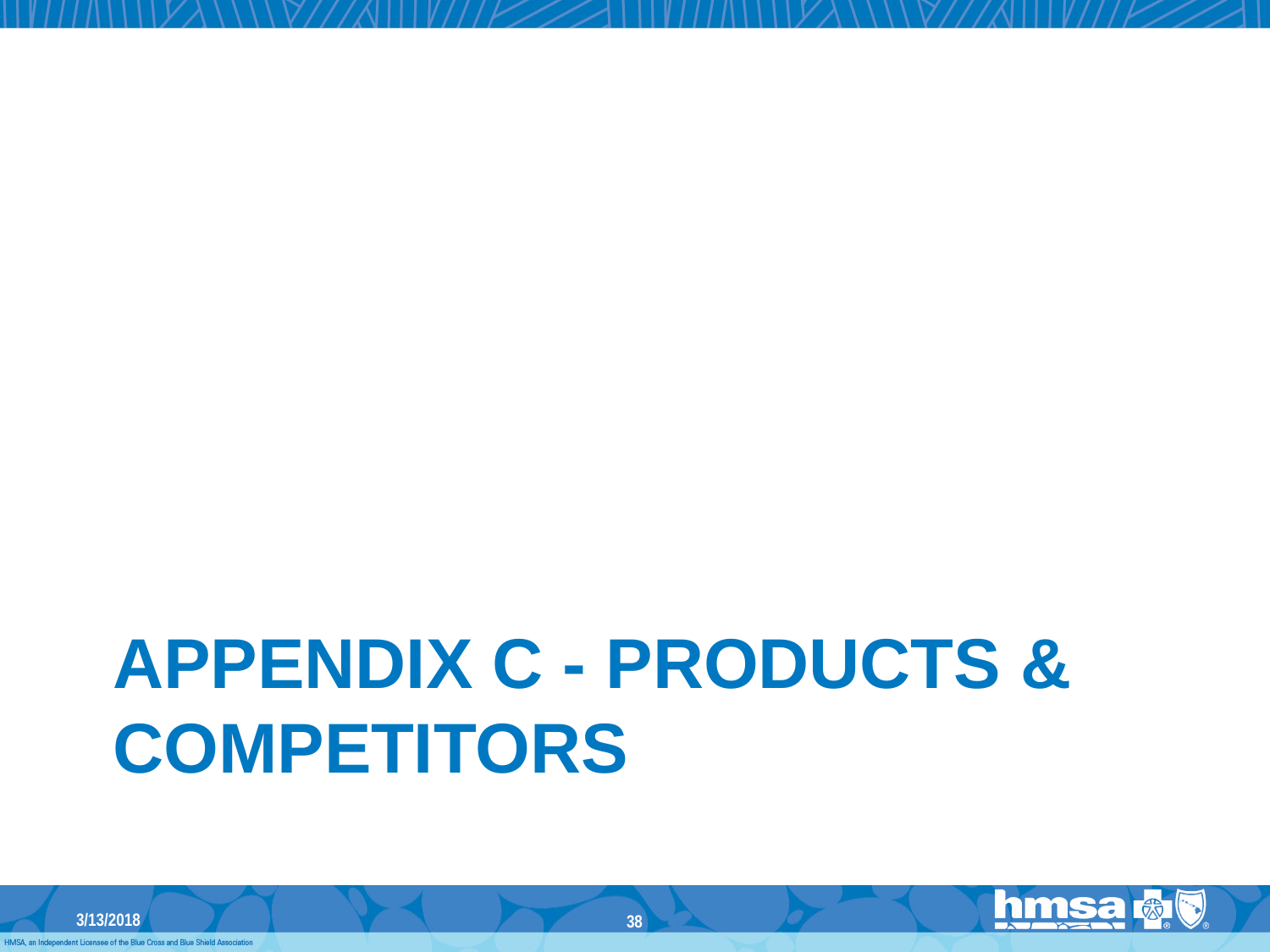

# Appendix c - Products & competitors
3/13/2018
38